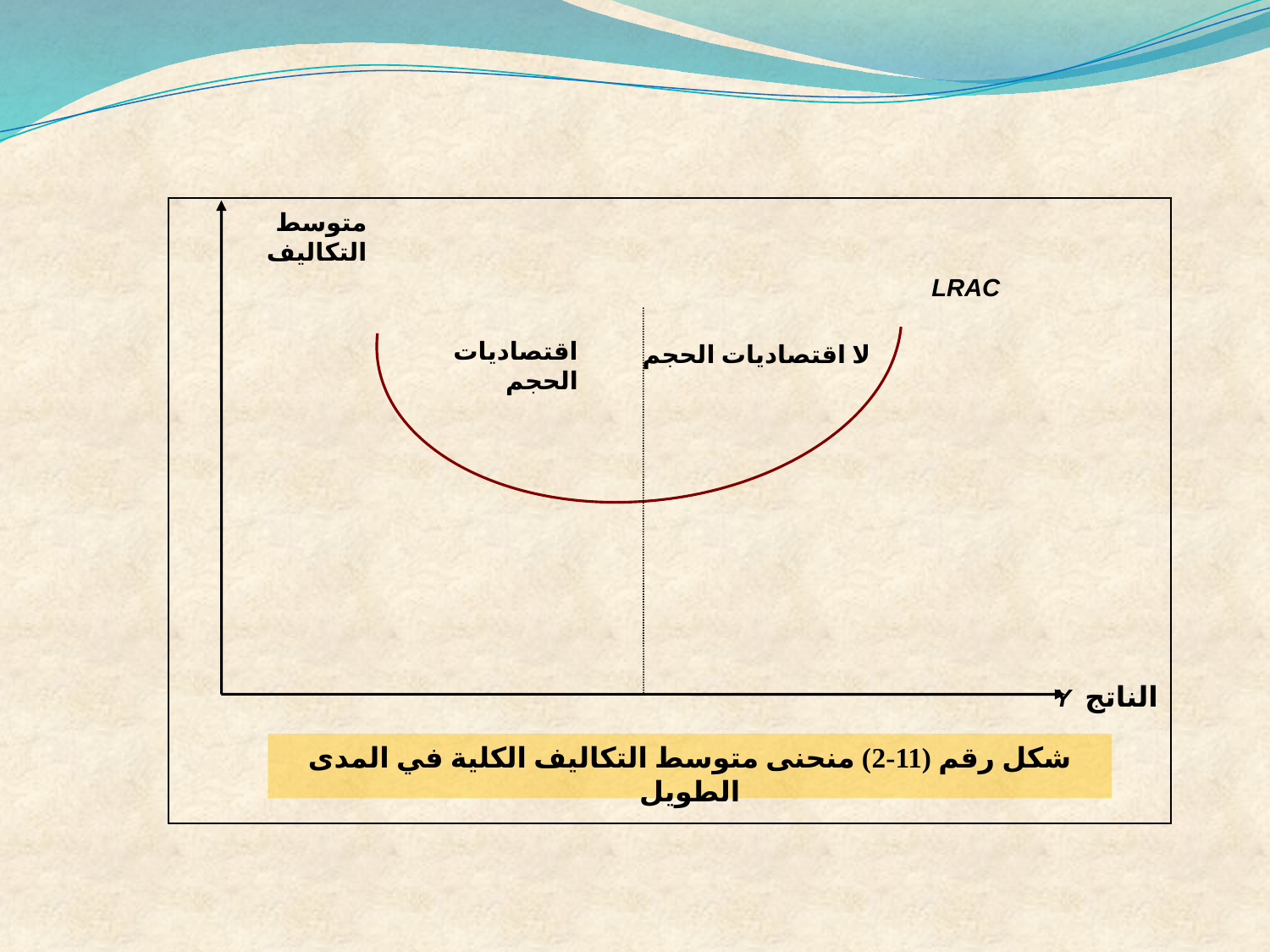

متوسط التكاليف

LRAC

اقتصاديات الحجم
لا اقتصاديات الحجم
الناتج  Y

شكل رقم (11-2) منحنى متوسط التكاليف الكلية في المدى الطويل